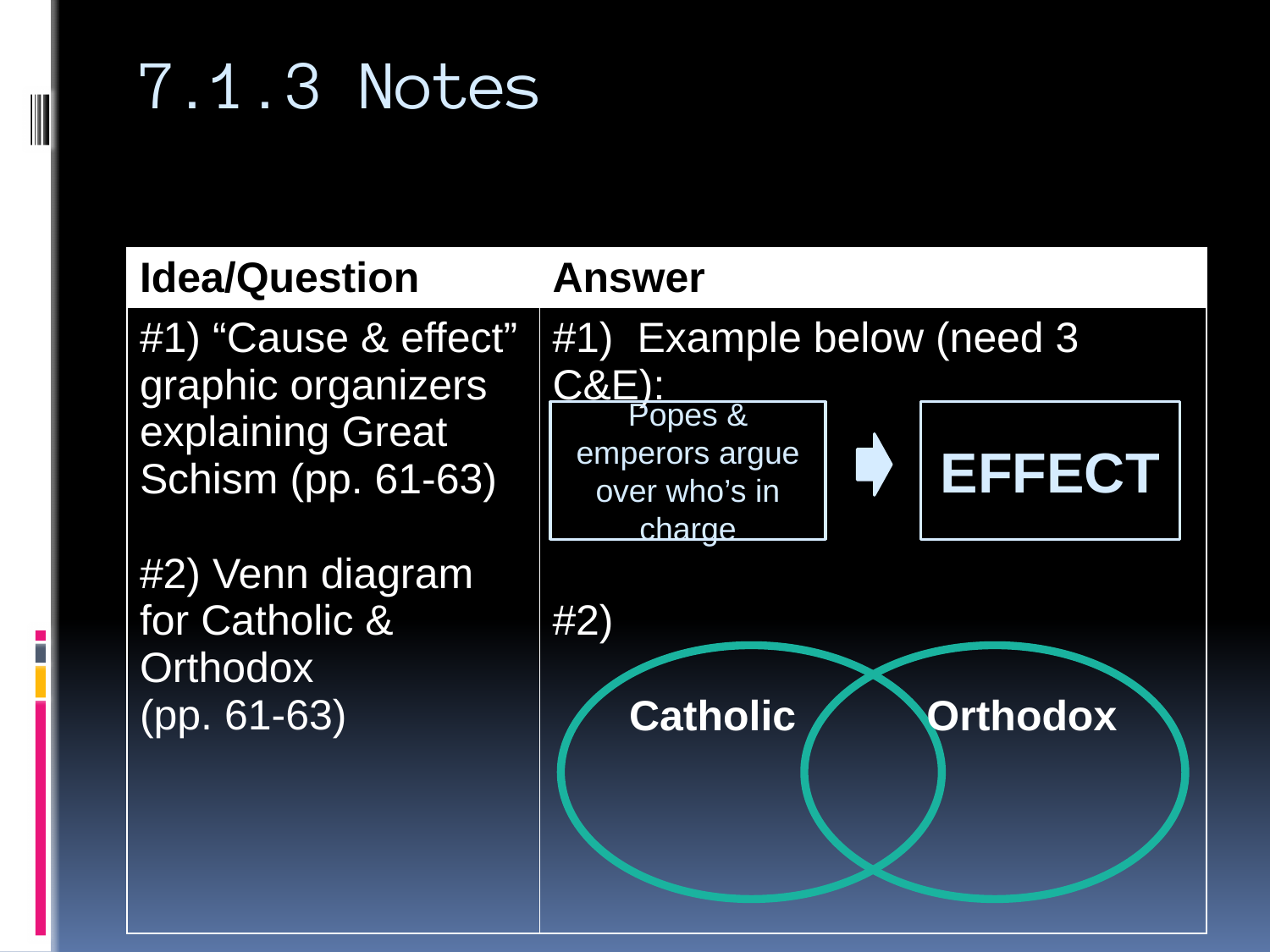

# 7.1.3 Notes
| Idea/Question | Answer |
| --- | --- |
| #1) “Cause & effect” graphic organizers explaining Great Schism (pp. 61-63) #2) Venn diagram for Catholic & Orthodox (pp. 61-63) | #1) Example below (need 3 C&E): #2) |
Popes & emperors argue over who’s in charge
EFFECT

Catholic
Orthodox